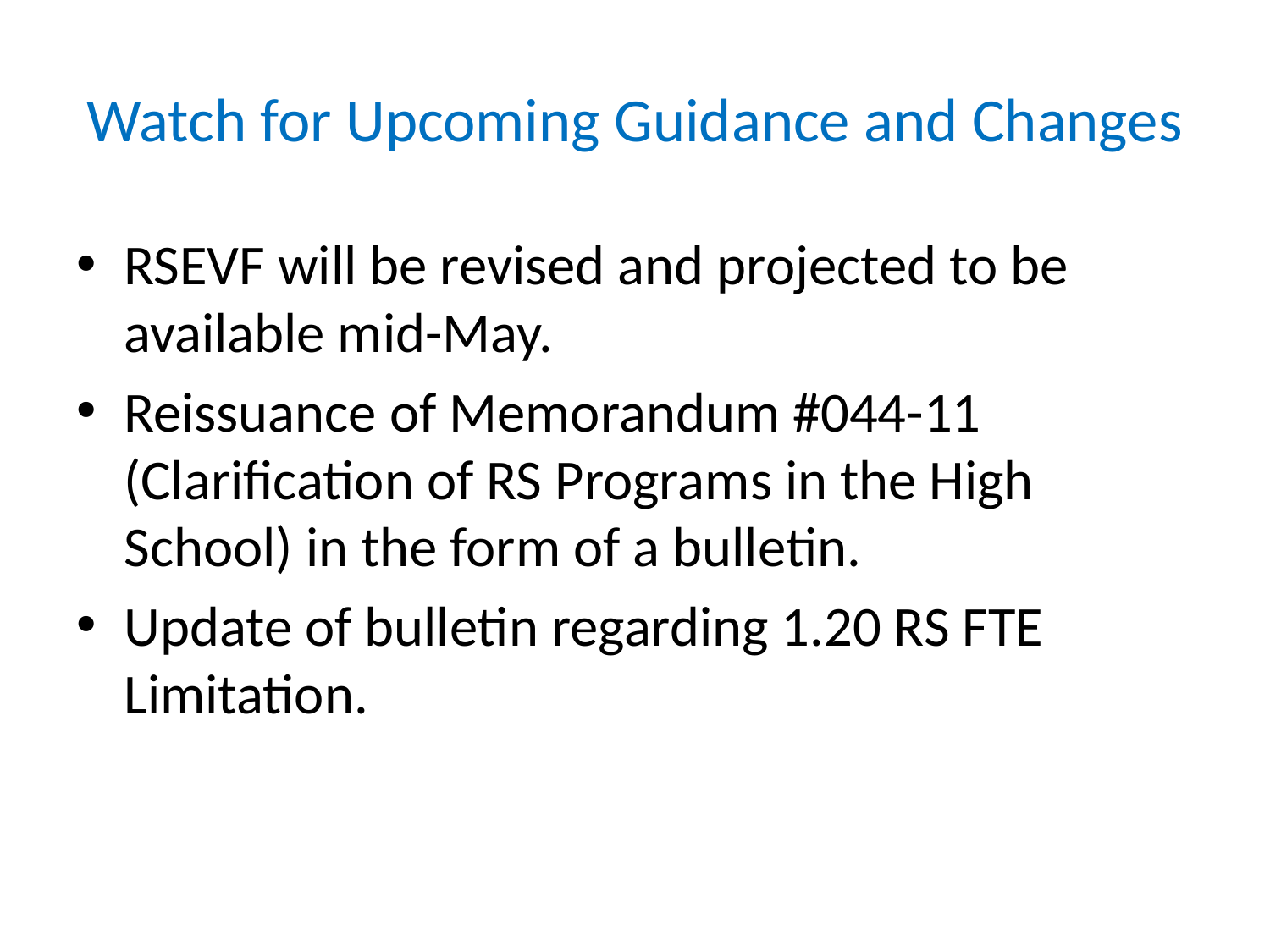

# Watch for Upcoming Guidance and Changes
RSEVF will be revised and projected to be available mid-May.
Reissuance of Memorandum #044-11 (Clarification of RS Programs in the High School) in the form of a bulletin.
Update of bulletin regarding 1.20 RS FTE Limitation.